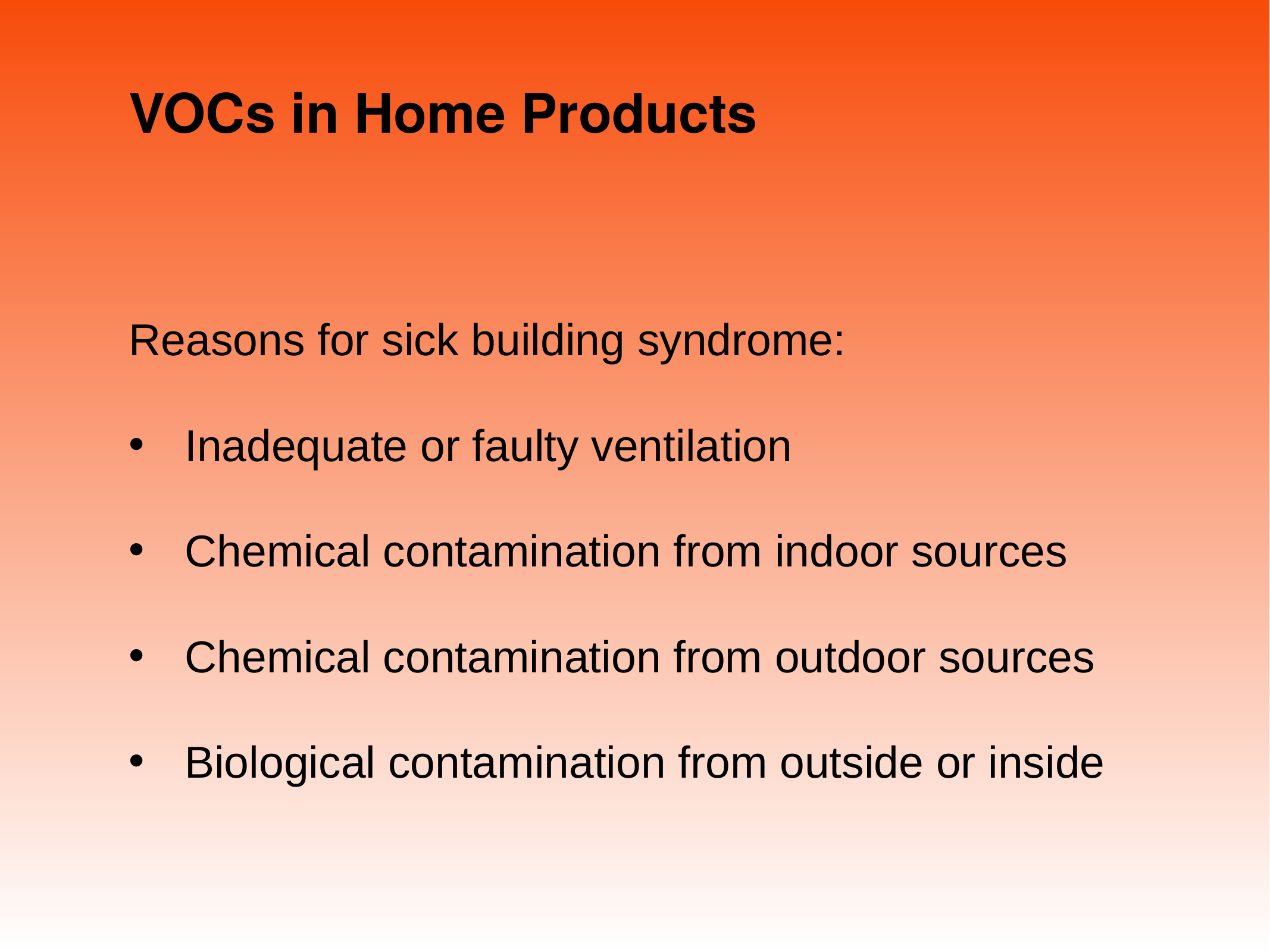

# VOCs in Home Products
Reasons for sick building syndrome:
Inadequate or faulty ventilation
Chemical contamination from indoor sources
Chemical contamination from outdoor sources
Biological contamination from outside or inside